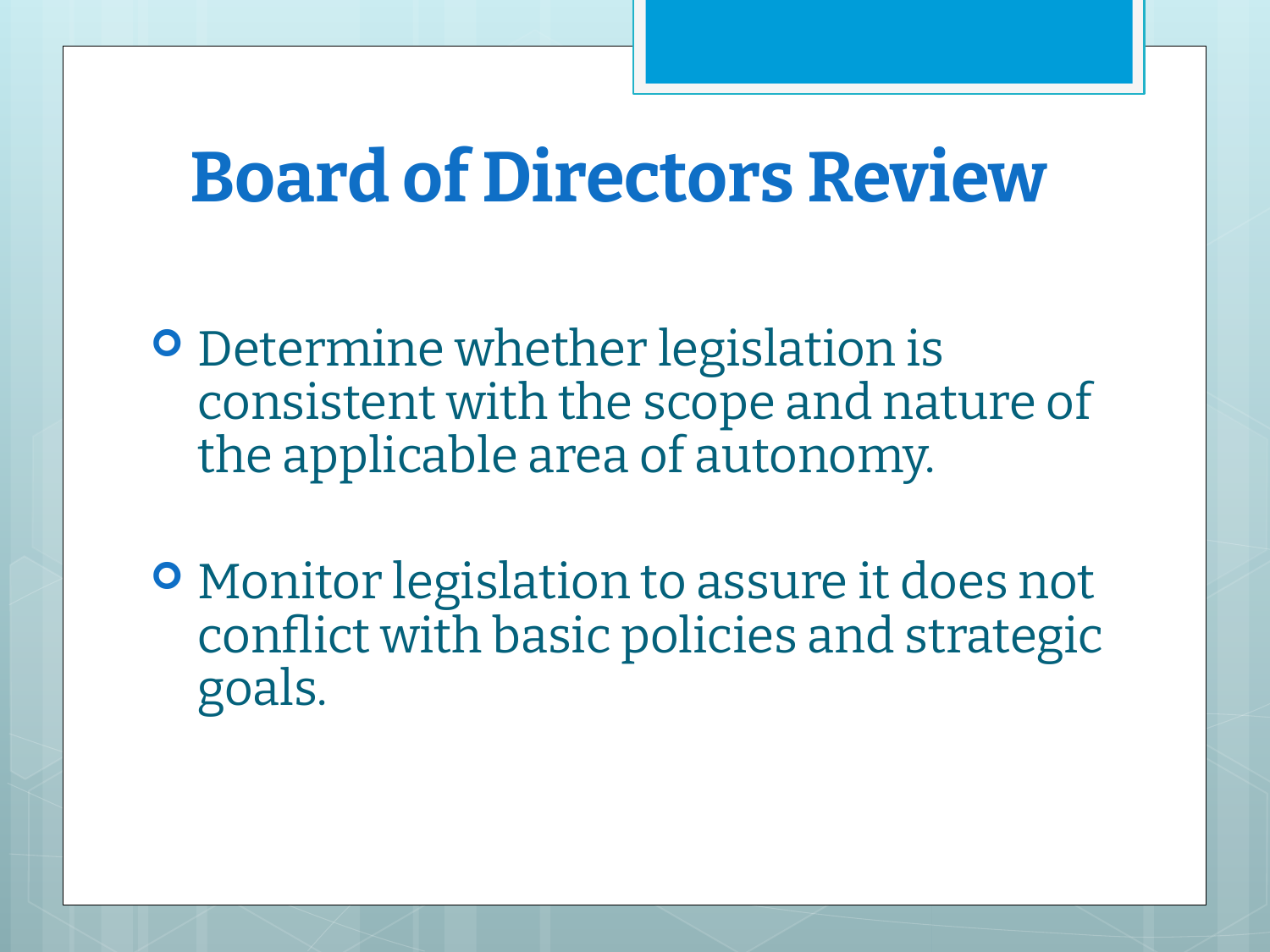

# Board of Directors Review
Determine whether legislation is consistent with the scope and nature of the applicable area of autonomy.

Monitor legislation to assure it does not conflict with basic policies and strategic goals.